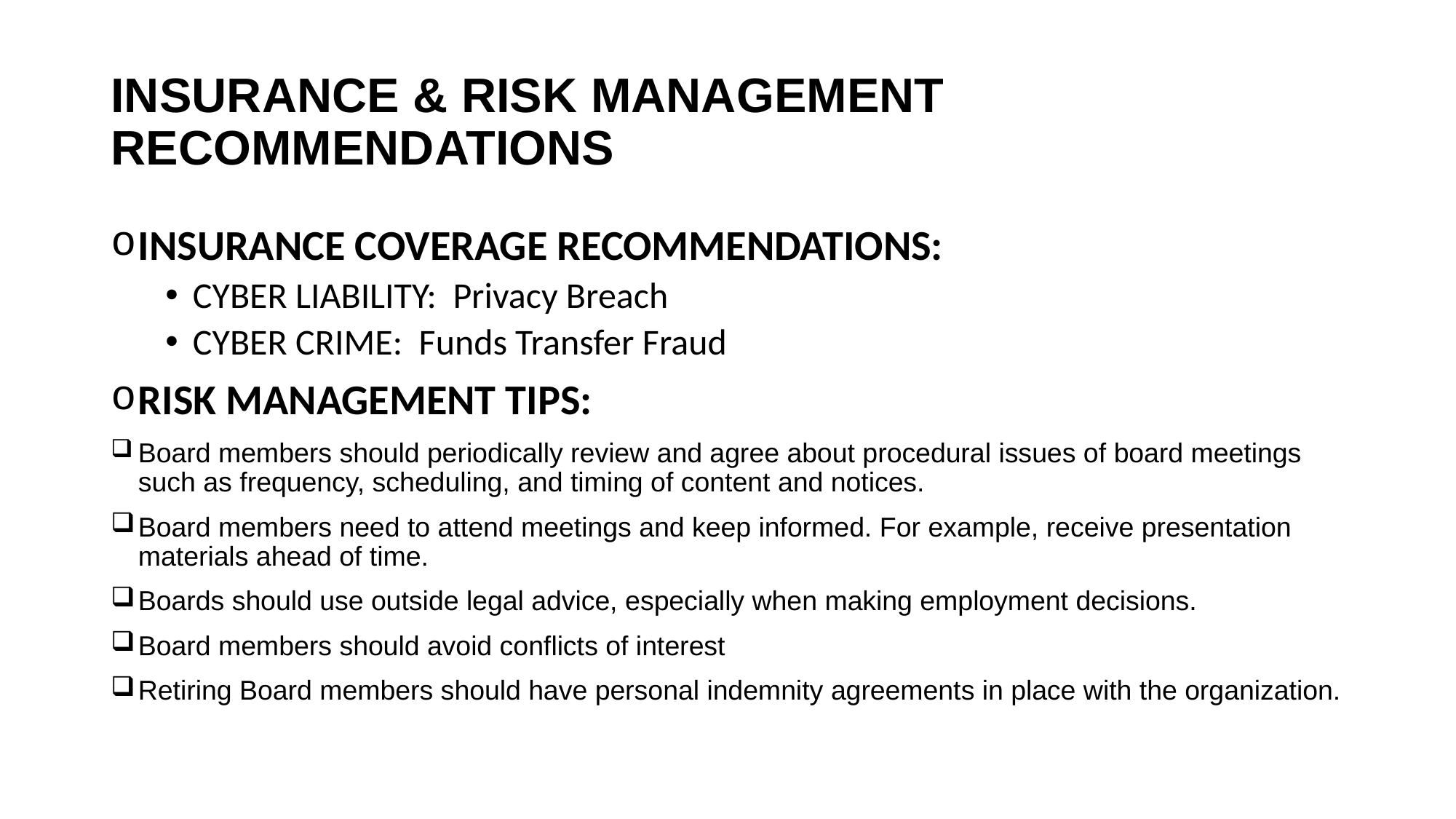

# INSURANCE & RISK MANAGEMENT RECOMMENDATIONS
INSURANCE COVERAGE RECOMMENDATIONS:
CYBER LIABILITY:  Privacy Breach
CYBER CRIME:  Funds Transfer Fraud
RISK MANAGEMENT TIPS:
Board members should periodically review and agree about procedural issues of board meetings such as frequency, scheduling, and timing of content and notices.
Board members need to attend meetings and keep informed. For example, receive presentation materials ahead of time.
Boards should use outside legal advice, especially when making employment decisions.
Board members should avoid conflicts of interest
Retiring Board members should have personal indemnity agreements in place with the organization.